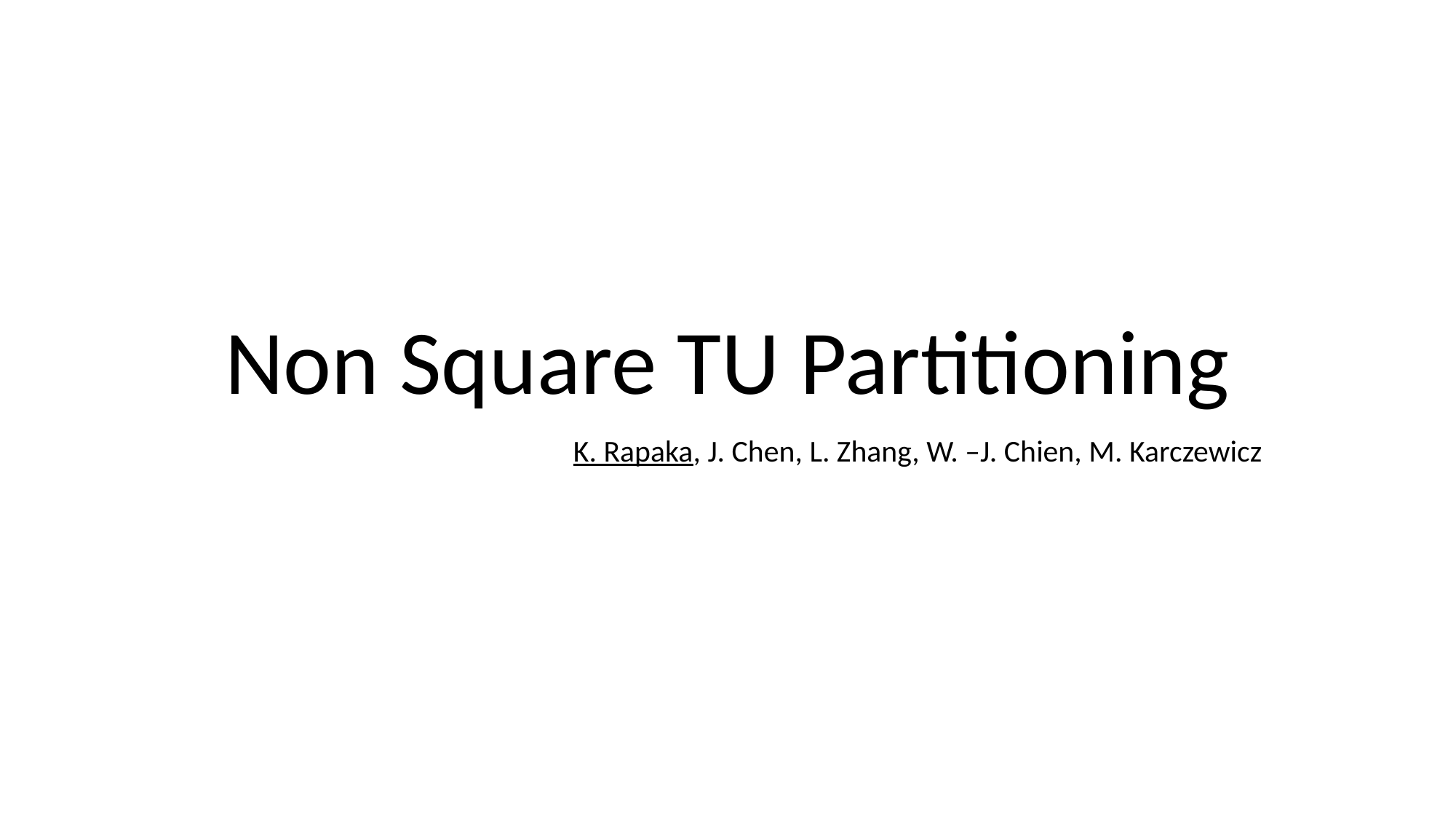

# Non Square TU Partitioning
K. Rapaka, J. Chen, L. Zhang, W. –J. Chien, M. Karczewicz